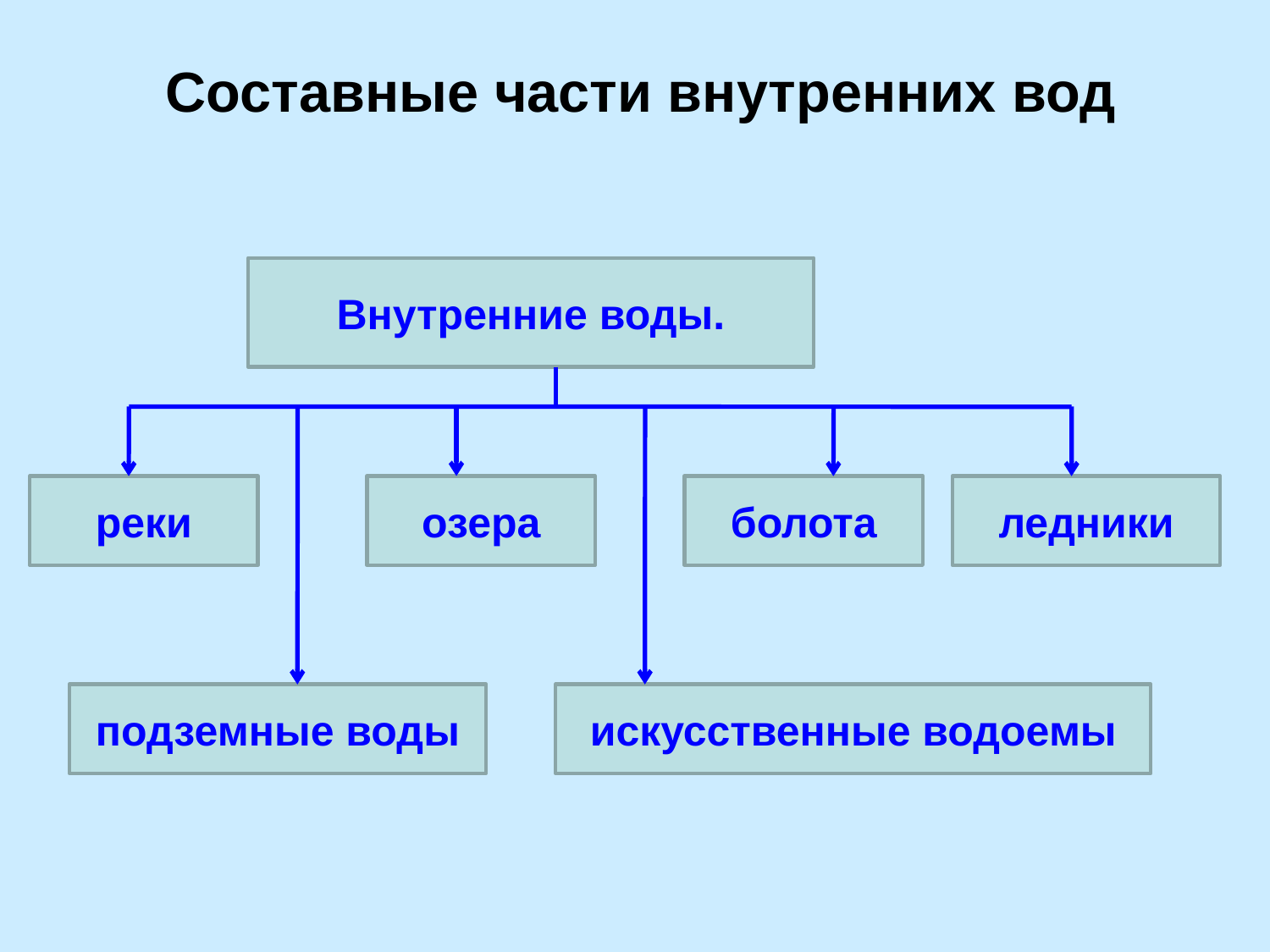

Составные части внутренних вод

Внутренние воды.
реки
озера
болота
ледники
подземные воды
искусственные водоемы